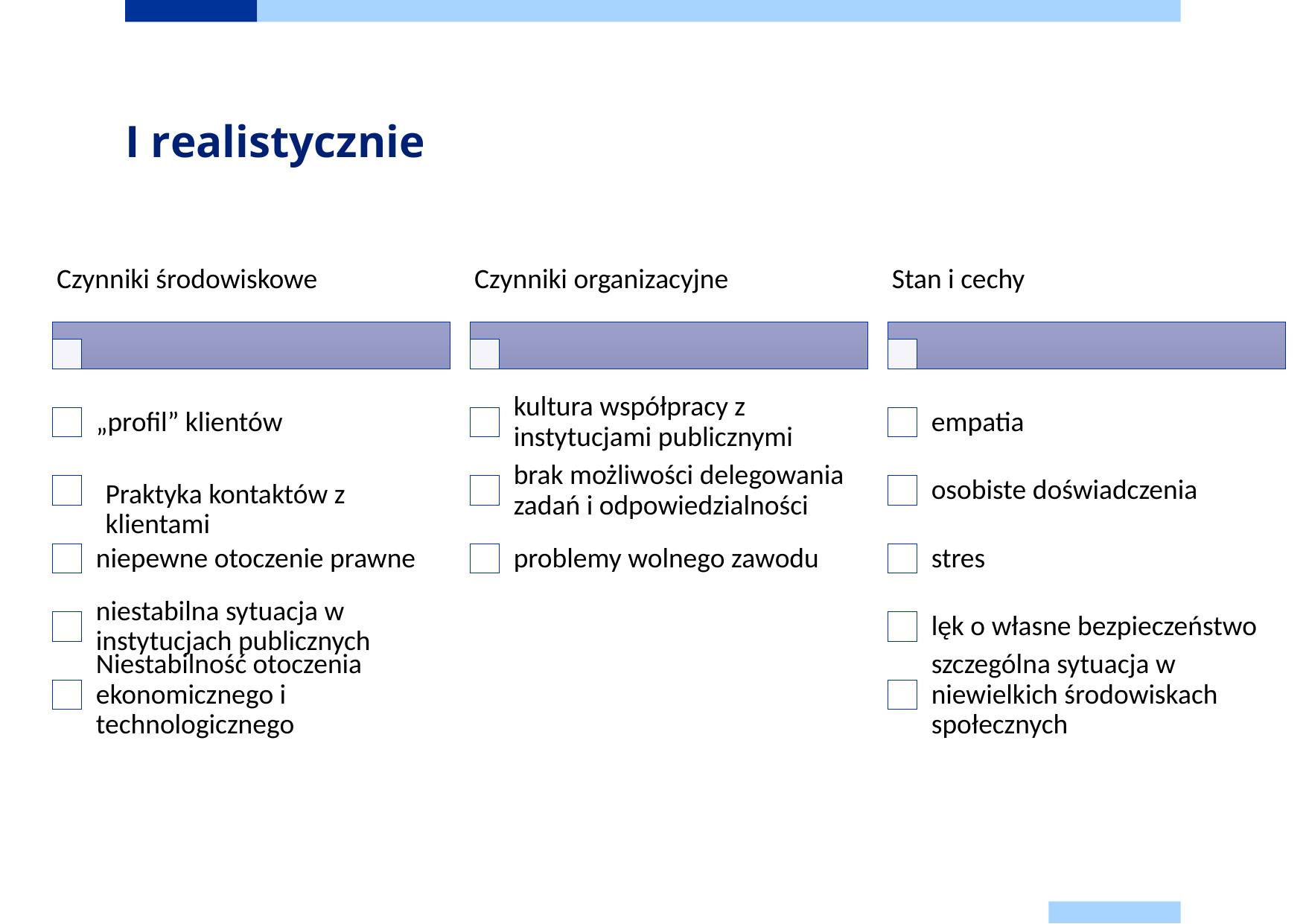

# I realistycznie
Czynniki środowiskowe
„profil” klientów
Praktyka kontaktów z klientami
niepewne otoczenie prawne
niestabilna sytuacja w instytucjach publicznych
Niestabilność otoczenia ekonomicznego i technologicznego
Czynniki organizacyjne
kultura współpracy z instytucjami publicznymi
brak możliwości delegowania zadań i odpowiedzialności
problemy wolnego zawodu
Stan i cechy
empatia
osobiste doświadczenia
stres
lęk o własne bezpieczeństwo
szczególna sytuacja w niewielkich środowiskach społecznych